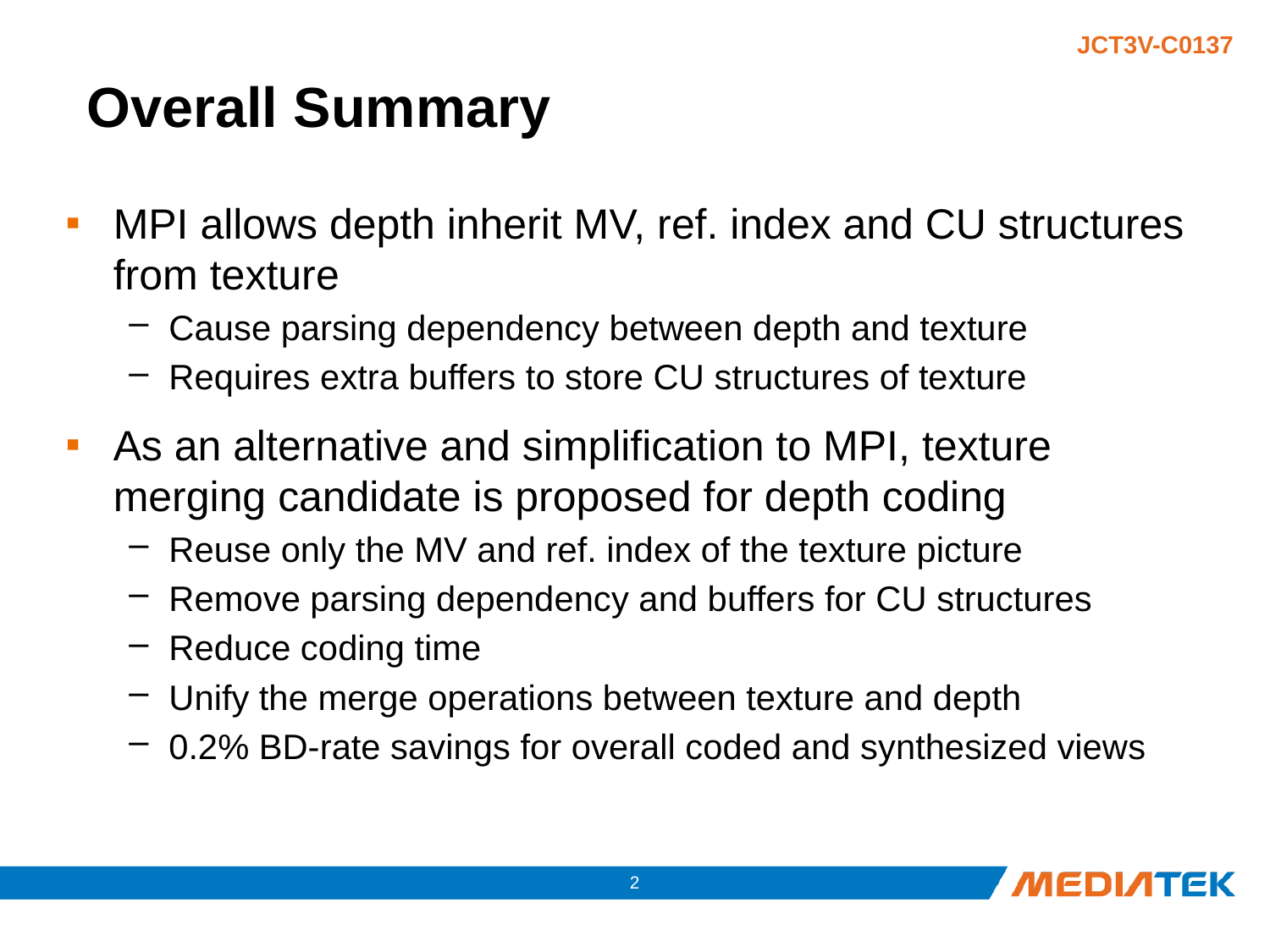

# Overall Summary
MPI allows depth inherit MV, ref. index and CU structures from texture
Cause parsing dependency between depth and texture
Requires extra buffers to store CU structures of texture
As an alternative and simplification to MPI, texture merging candidate is proposed for depth coding
Reuse only the MV and ref. index of the texture picture
Remove parsing dependency and buffers for CU structures
Reduce coding time
Unify the merge operations between texture and depth
0.2% BD-rate savings for overall coded and synthesized views

2